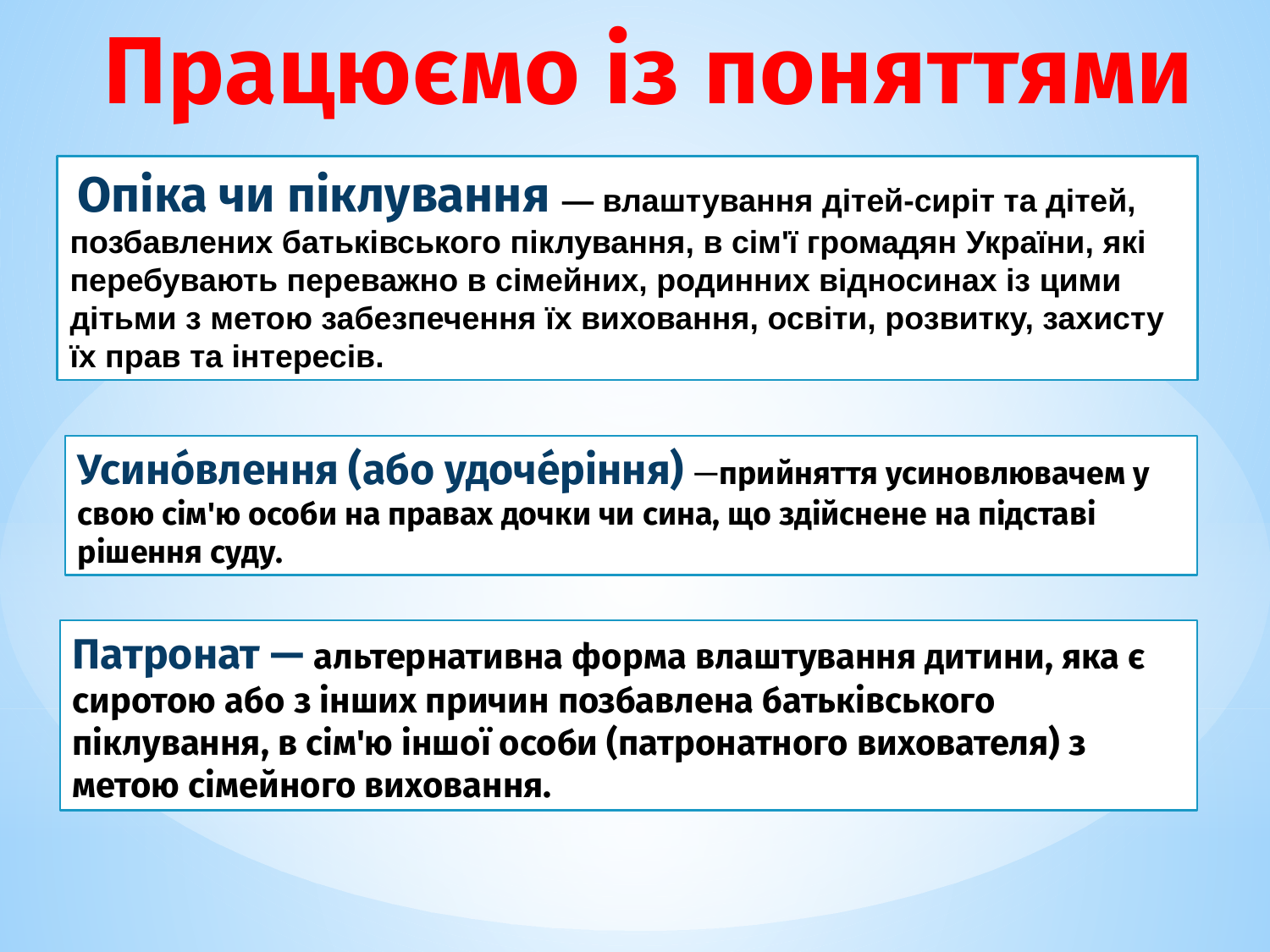

Працюємо із поняттями
 Опіка чи піклування — влаштування дітей-сиріт та дітей, позбавлених батьківського піклування, в сім'ї громадян України, які перебувають переважно в сімейних, родинних відносинах із цими дітьми з метою забезпечення їх виховання, освіти, розвитку, захисту їх прав та інтересів.
Усино́влення (або удоче́ріння) —прийняття усиновлювачем у свою сім'ю особи на правах дочки чи сина, що здійснене на підставі рішення суду.
Патронат — альтернативна форма влаштування дитини, яка є сиротою або з інших причин позбавлена батьківського піклування, в сім'ю іншої особи (патронатного вихователя) з метою сімейного виховання.